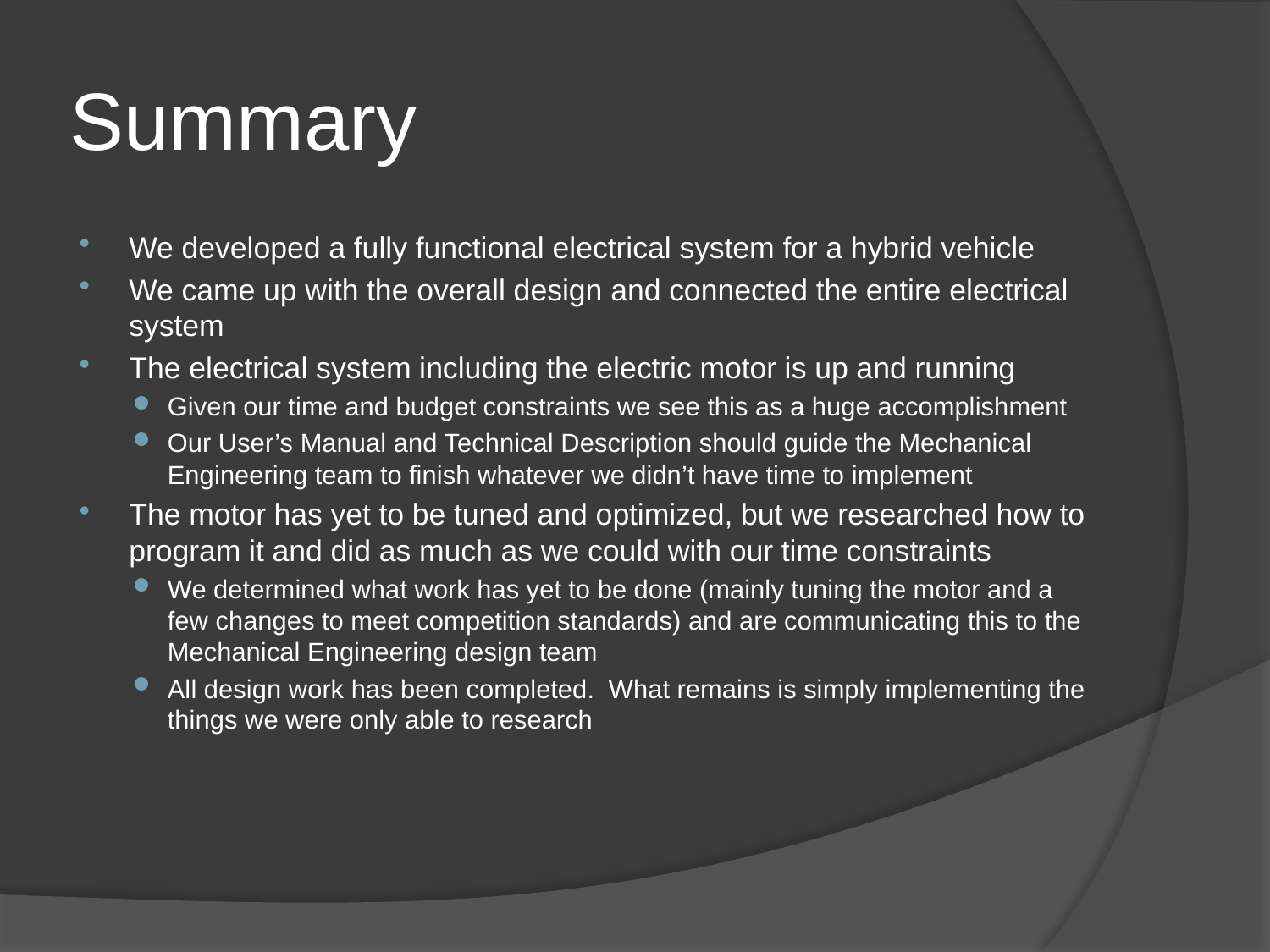

# Summary
We developed a fully functional electrical system for a hybrid vehicle
We came up with the overall design and connected the entire electrical system
The electrical system including the electric motor is up and running
Given our time and budget constraints we see this as a huge accomplishment
Our User’s Manual and Technical Description should guide the Mechanical Engineering team to finish whatever we didn’t have time to implement
The motor has yet to be tuned and optimized, but we researched how to program it and did as much as we could with our time constraints
We determined what work has yet to be done (mainly tuning the motor and a few changes to meet competition standards) and are communicating this to the Mechanical Engineering design team
All design work has been completed.  What remains is simply implementing the things we were only able to research